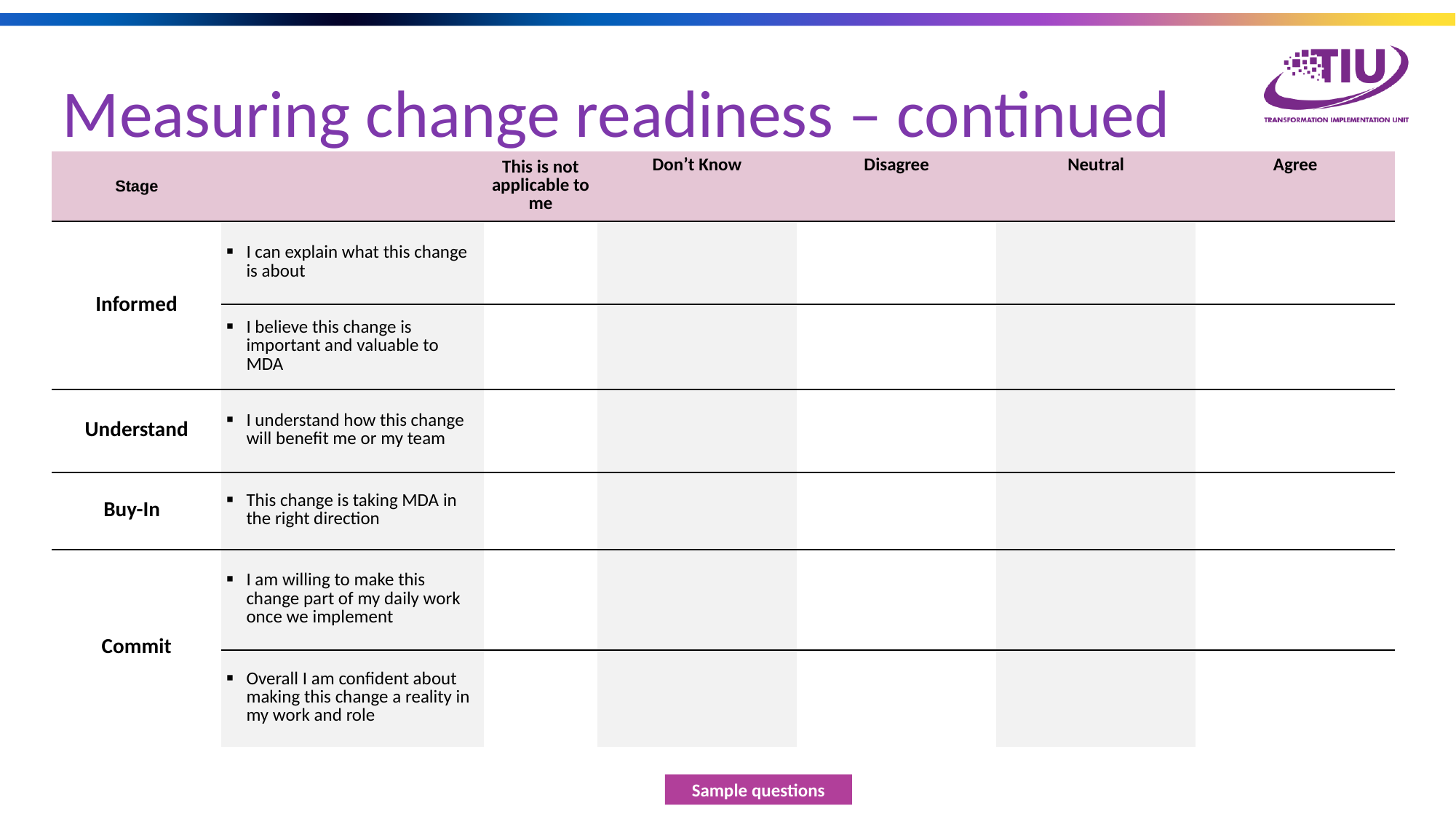

Measuring change readiness – continued
| Stage |  | This is not applicable to me | Don’t Know | Disagree | Neutral | Agree |
| --- | --- | --- | --- | --- | --- | --- |
| Informed | I can explain what this change is about |  |  |  |  |  |
| Informed | I believe this change is important and valuable to MDA |  |  |  |  |  |
| Understand | I understand how this change will benefit me or my team |  |  |  |  |  |
| Buy-In | This change is taking MDA in the right direction |  |  |  |  |  |
| Commit | I am willing to make this change part of my daily work once we implement |  |  |  |  |  |
| Commit | Overall I am confident about making this change a reality in my work and role |  |  |  |  |  |
Sample questions